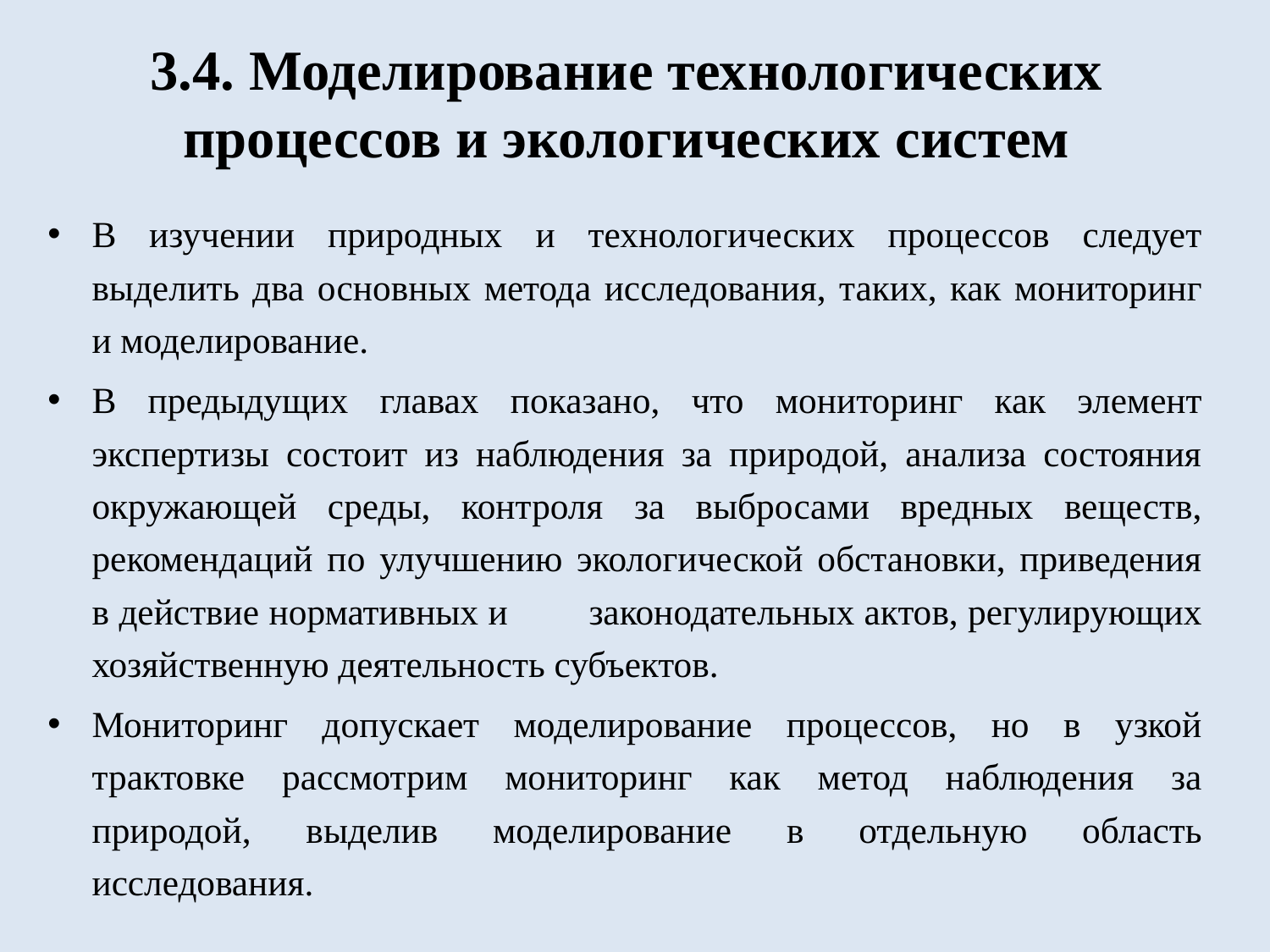

# 3.4. Моделирование технологических процессов и экологических систем
В изучении природных и технологических процессов следует выделить два основных метода исследования, таких, как мониторинг и моделирование.
В предыдущих главах показано, что мониторинг как элемент экспертизы состоит из наблюдения за природой, анализа состояния окружающей среды, контроля за выбросами вредных веществ, рекомендаций по улучшению экологической обстановки, приведения в действие нормативных и	законодательных актов, регулирующих хозяйственную деятельность субъектов.
Мониторинг допускает моделирование процессов, но в узкой трактовке рассмотрим мониторинг как метод наблюдения за природой, выделив моделирование в отдельную область исследования.